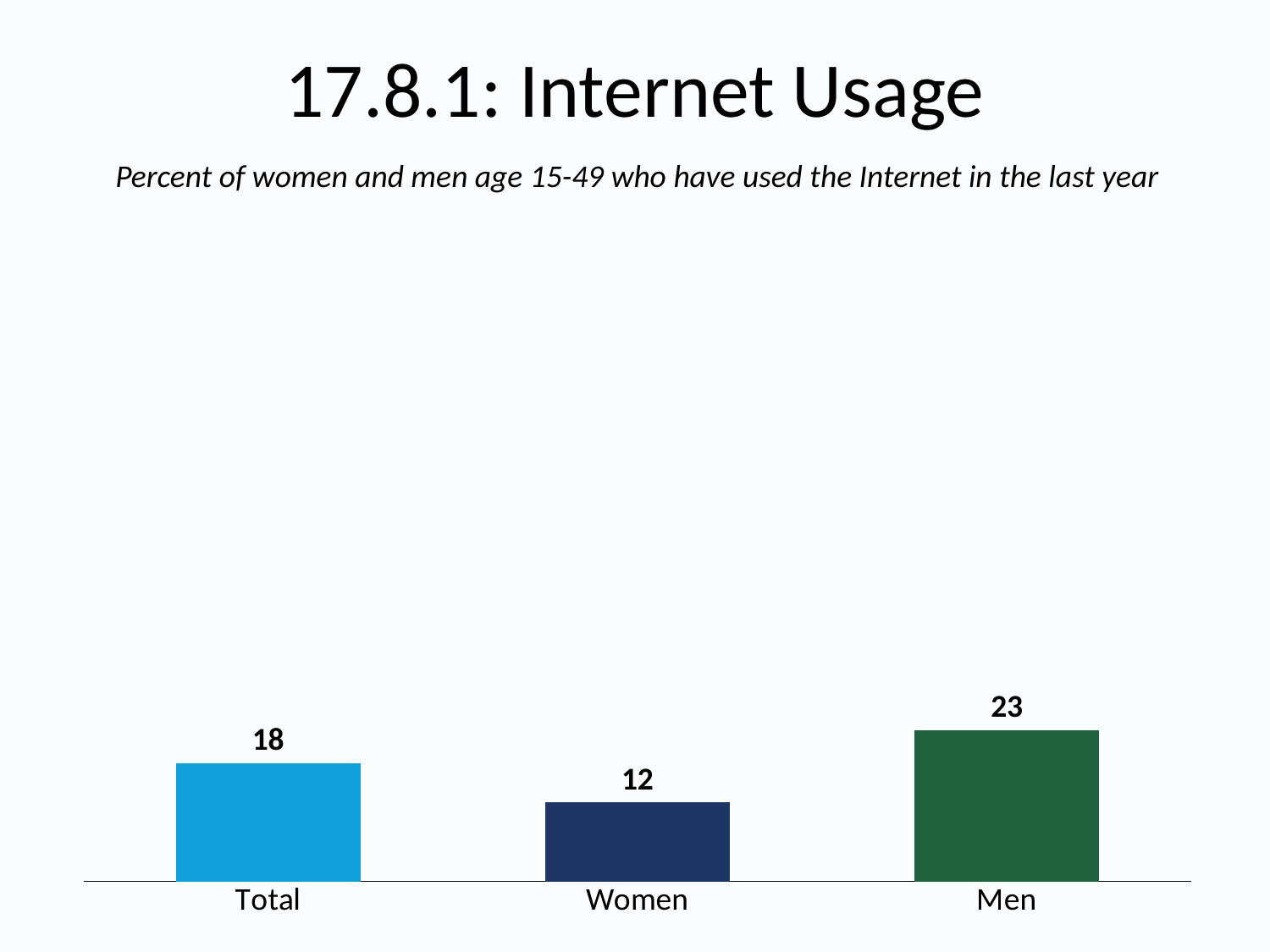

# 17.8.1: Internet Usage
Percent of women and men age 15-49 who have used the Internet in the last year

### Chart

| Category | Column1 |
|---|---|
| Total | 18.0 |
| Women | 12.0 |
| Men | 23.0 |